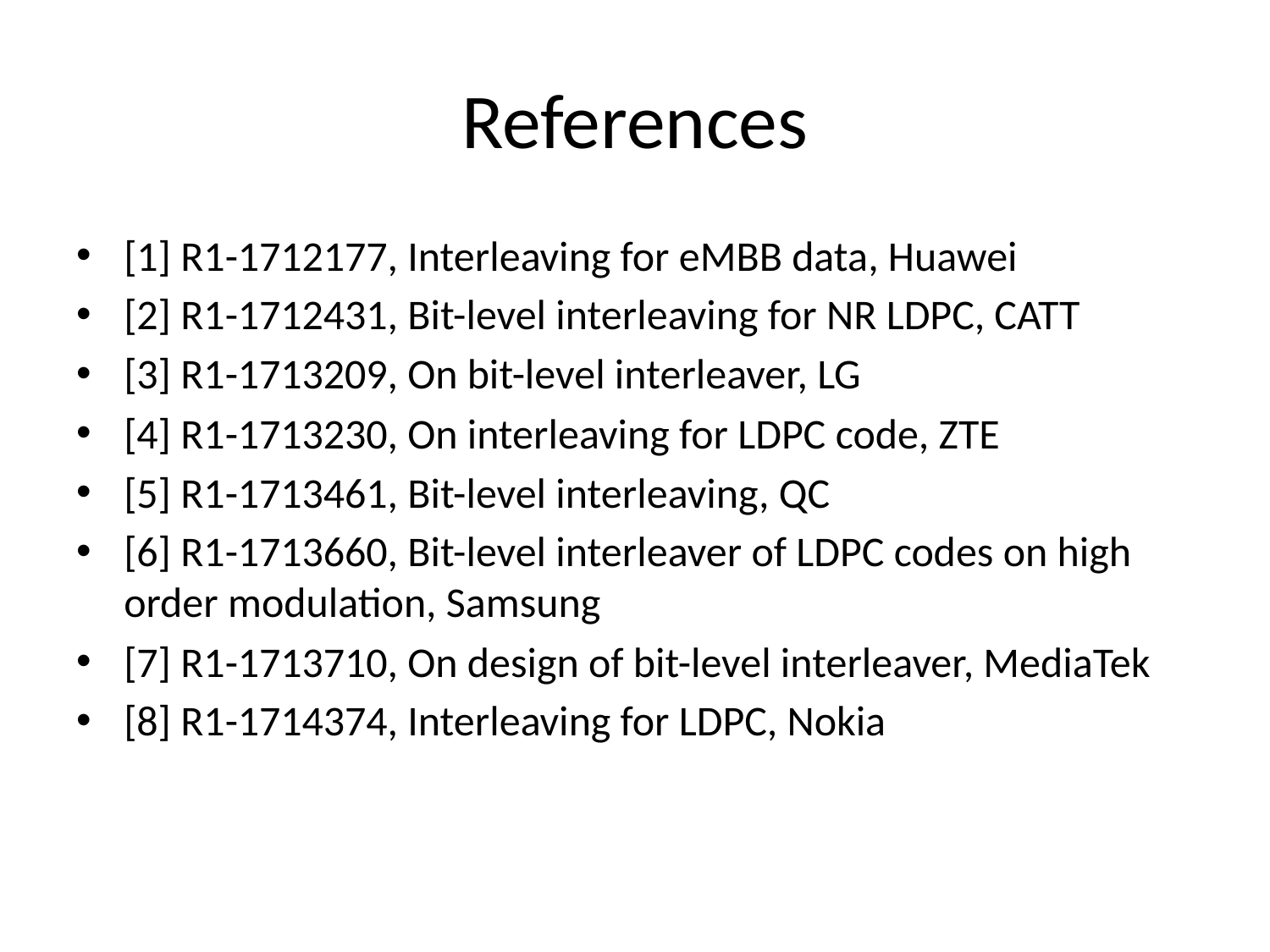

# References
[1] R1-1712177, Interleaving for eMBB data, Huawei
[2] R1-1712431, Bit-level interleaving for NR LDPC, CATT
[3] R1-1713209, On bit-level interleaver, LG
[4] R1-1713230, On interleaving for LDPC code, ZTE
[5] R1-1713461, Bit-level interleaving, QC
[6] R1-1713660, Bit-level interleaver of LDPC codes on high order modulation, Samsung
[7] R1-1713710, On design of bit-level interleaver, MediaTek
[8] R1-1714374, Interleaving for LDPC, Nokia